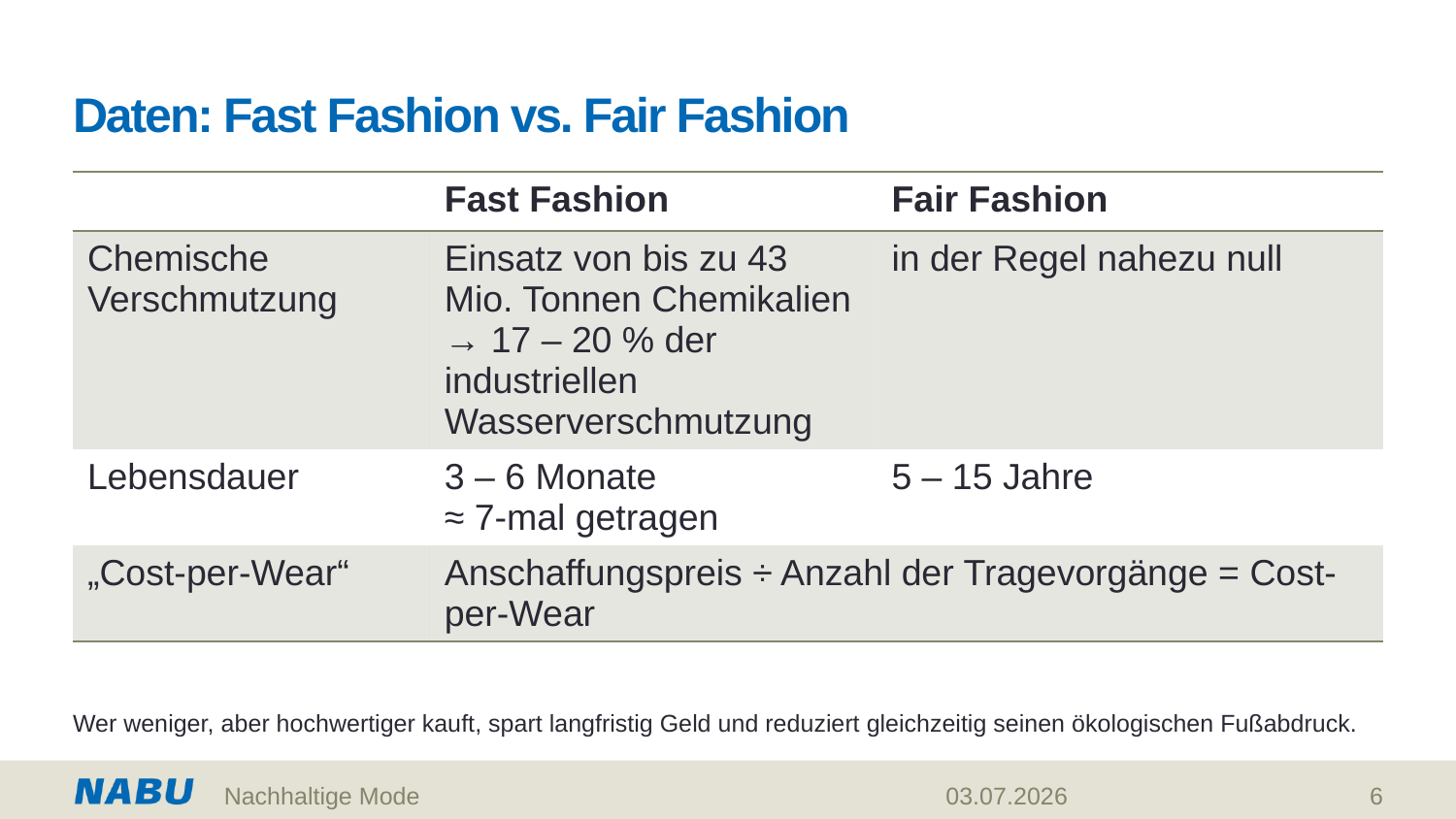

# Daten: Fast Fashion vs. Fair Fashion
|  | Fast Fashion | Fair Fashion |
| --- | --- | --- |
| Chemische Verschmutzung | Einsatz von bis zu 43 Mio. Tonnen Chemikalien → 17 – 20 % der industriellen Wasserverschmutzung | in der Regel nahezu null |
| Lebensdauer | 3 – 6 Monate ≈ 7-mal getragen | 5 – 15 Jahre |
| „Cost-per-Wear“ | Anschaffungspreis ÷ Anzahl der Tragevorgänge = Cost-per-Wear |  |
Wer weniger, aber hochwertiger kauft, spart langfristig Geld und reduziert gleichzeitig seinen ökologischen Fußabdruck.
Nachhaltige Mode
03.07.2026
6